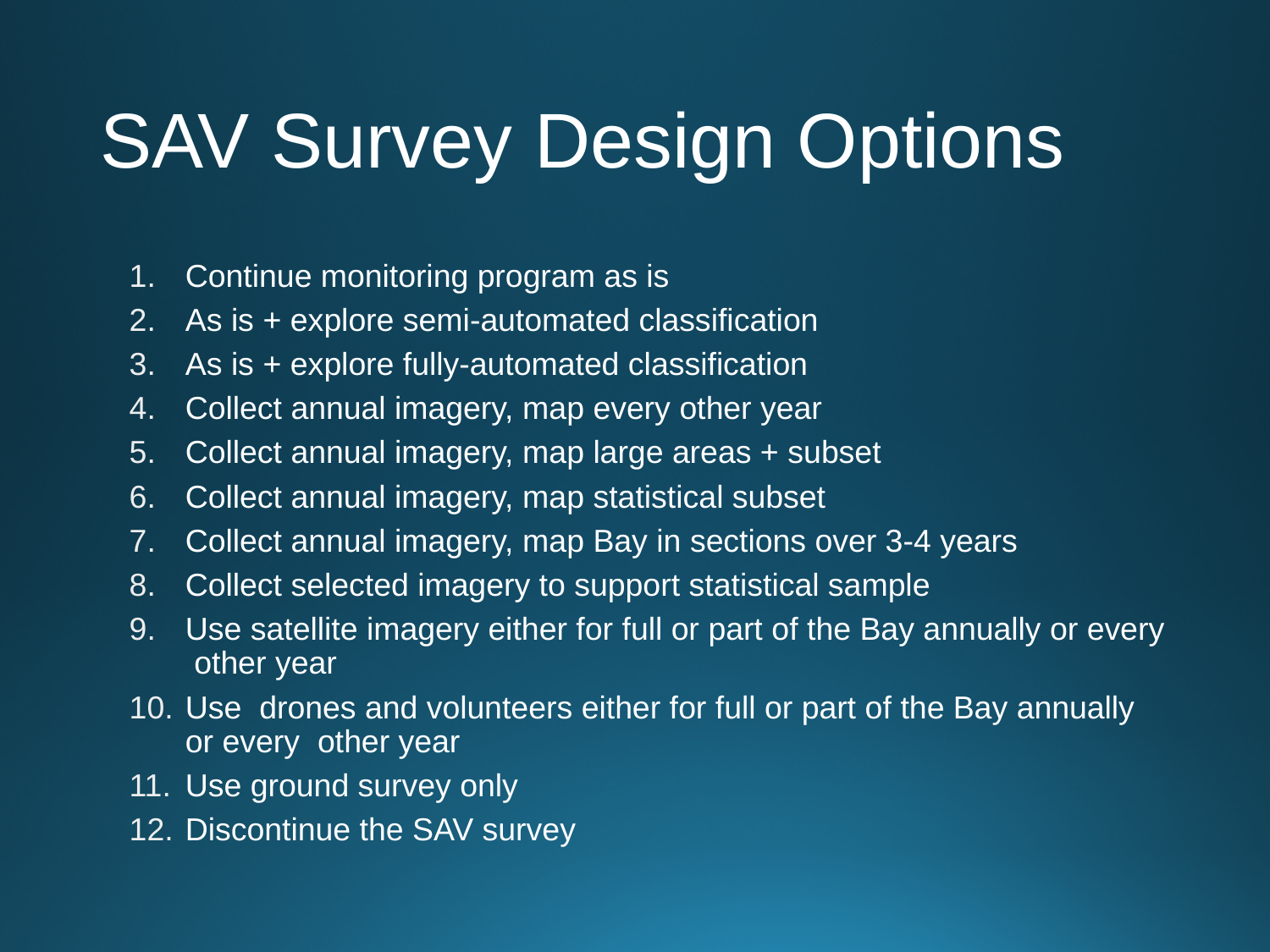

# SAV Survey Design Options
Continue monitoring program as is
As is + explore semi-automated classification
As is + explore fully-automated classification
Collect annual imagery, map every other year
Collect annual imagery, map large areas + subset
Collect annual imagery, map statistical subset
Collect annual imagery, map Bay in sections over 3-4 years
Collect selected imagery to support statistical sample
Use satellite imagery either for full or part of the Bay annually or every  other year
Use  drones and volunteers either for full or part of the Bay annually or every  other year
Use ground survey only
Discontinue the SAV survey